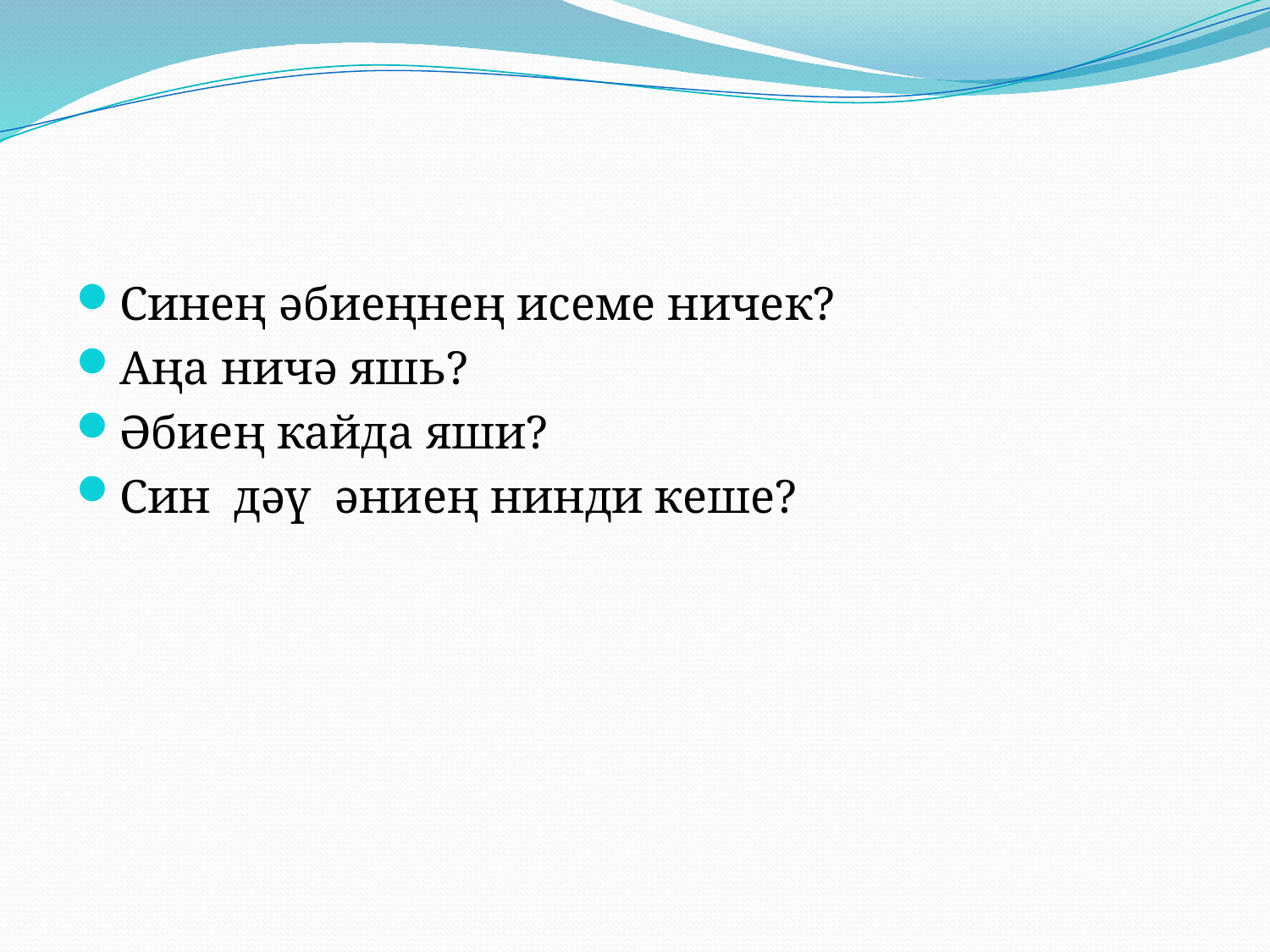

#
Синең әбиеңнең исеме ничек?
Аңа ничә яшь?
Әбиең кайда яши?
Син  дәү  әниең нинди кеше?